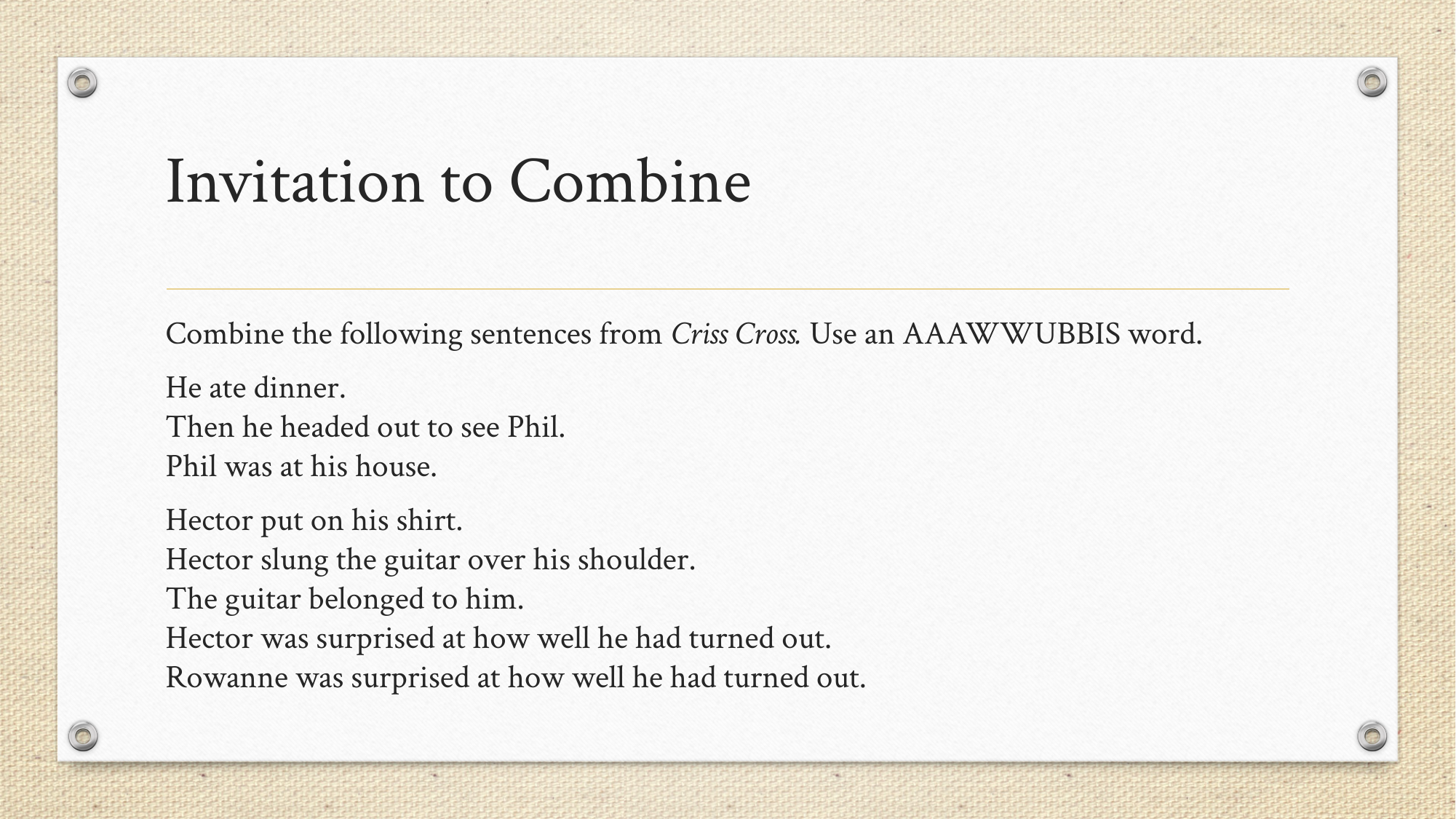

# Invitation to Combine
Combine the following sentences from Criss Cross. Use an AAAWWUBBIS word.
He ate dinner.
Then he headed out to see Phil.
Phil was at his house.
Hector put on his shirt.
Hector slung the guitar over his shoulder.
The guitar belonged to him.
Hector was surprised at how well he had turned out.
Rowanne was surprised at how well he had turned out.